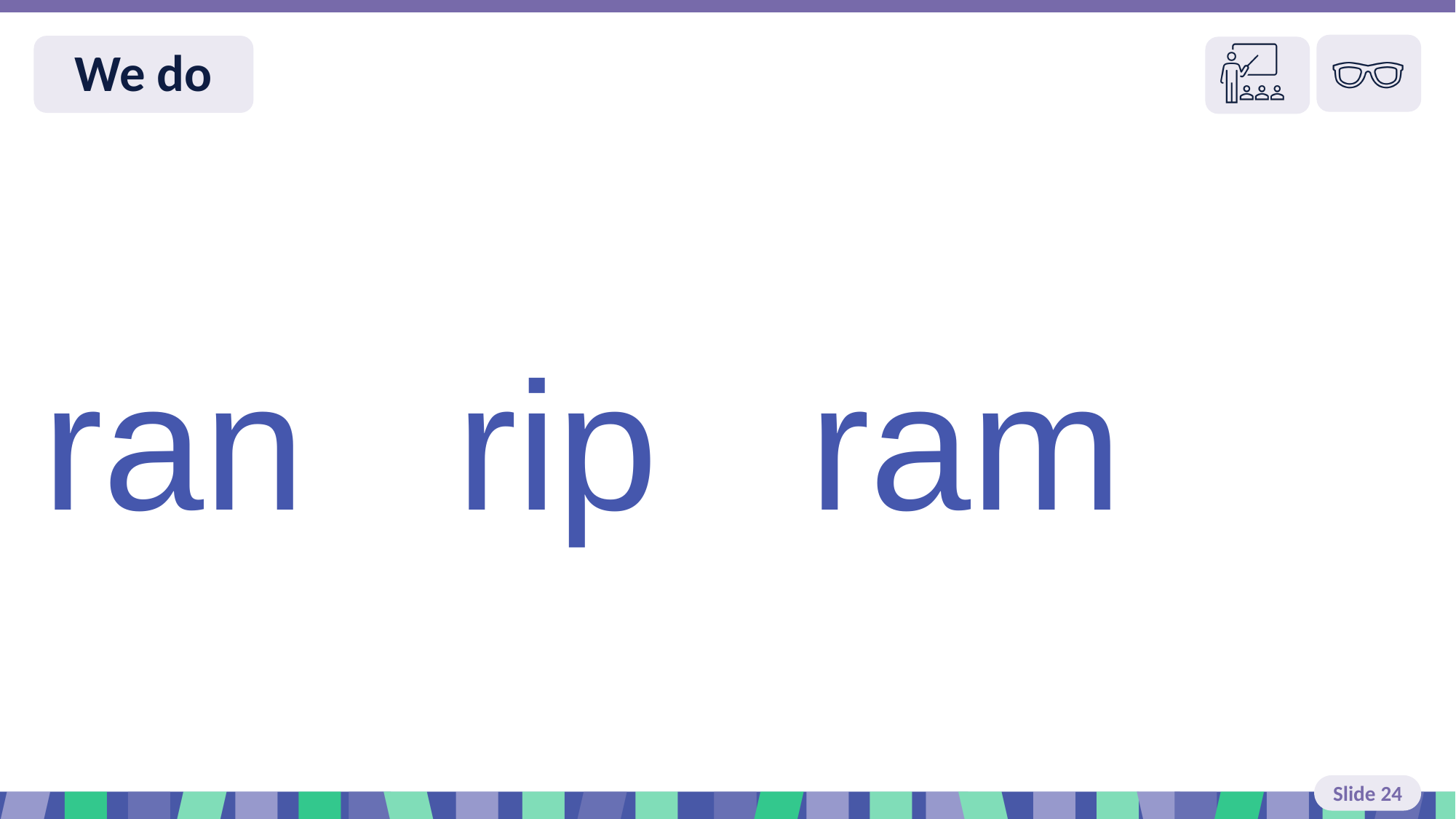

Slide 24 We do read
ran   rip   ram